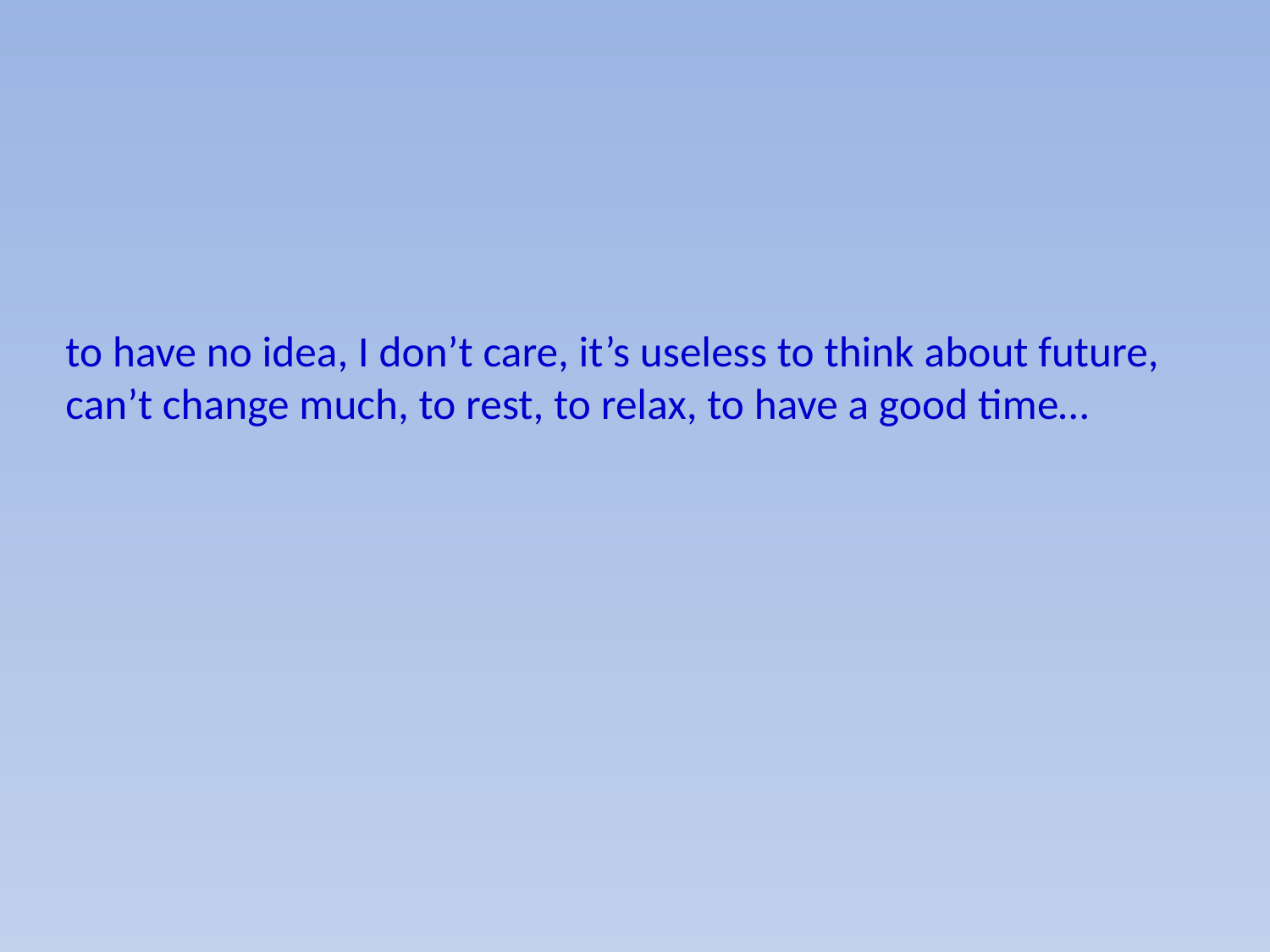

# to have no idea, I don’t care, it’s useless to think about future, can’t change much, to rest, to relax, to have a good time…